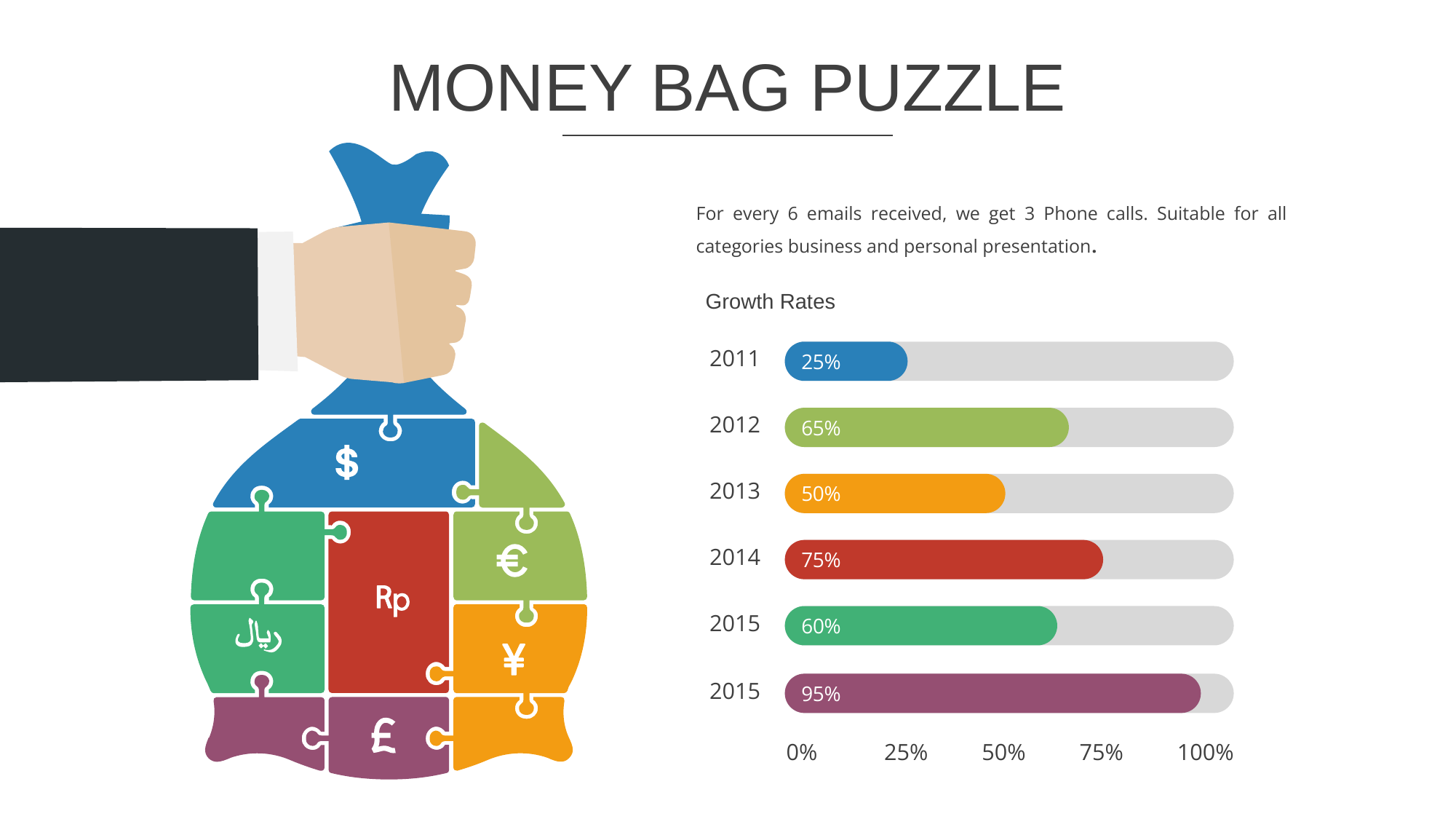

# MONEY BAG PUZZLE

For every 6 emails received, we get 3 Phone calls. Suitable for all categories business and personal presentation.

Growth Rates

2011
25%

2012
65%

2013
50%

2014
75%

2015
60%

2015
95%

0%
25%
50%
75%
100%